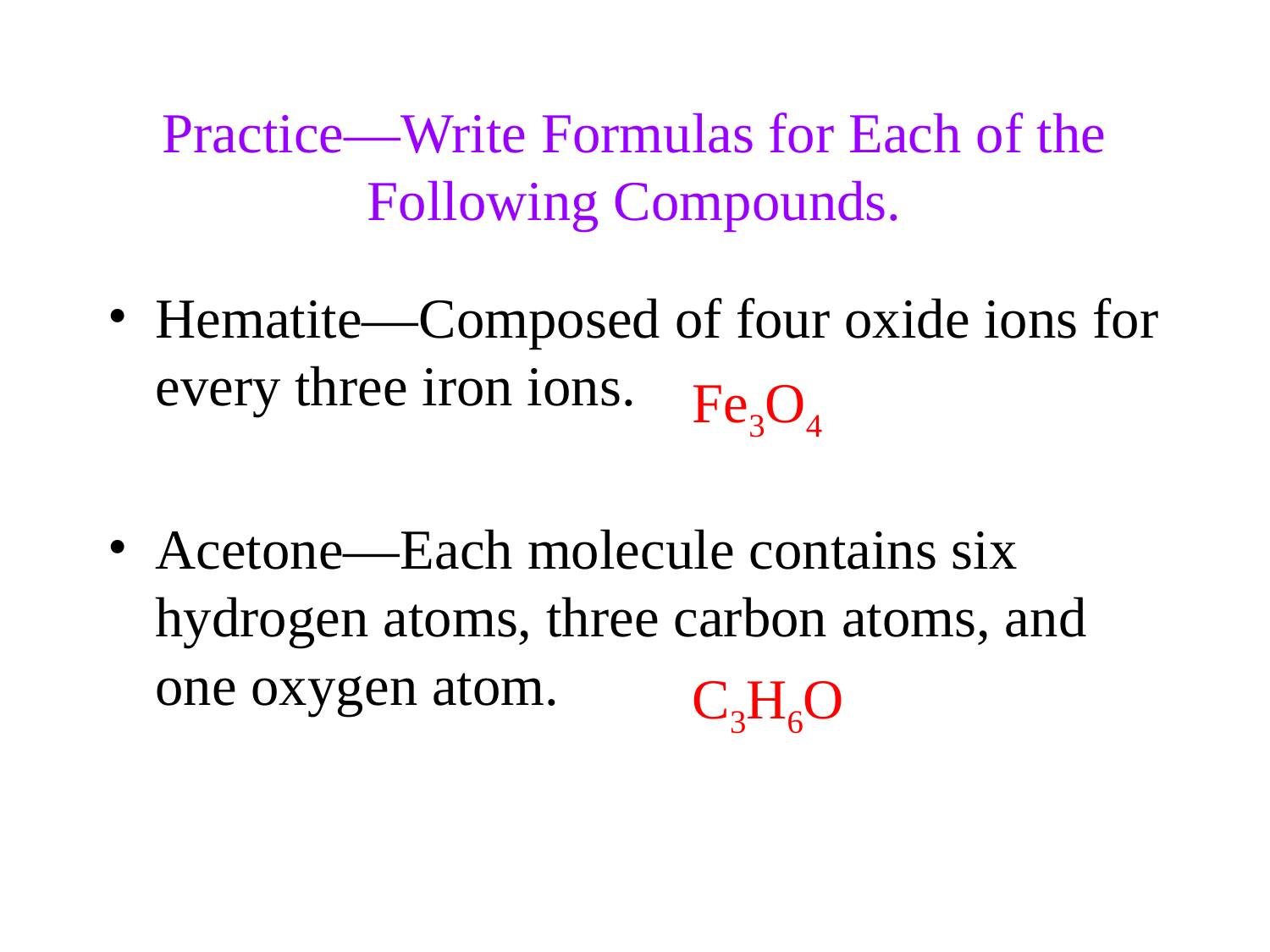

Practice—Write Formulas for Each of the Following Compounds.
Hematite—Composed of four oxide ions for every three iron ions.

Acetone—Each molecule contains six hydrogen atoms, three carbon atoms, and one oxygen atom.
Fe3O4
C3H6O